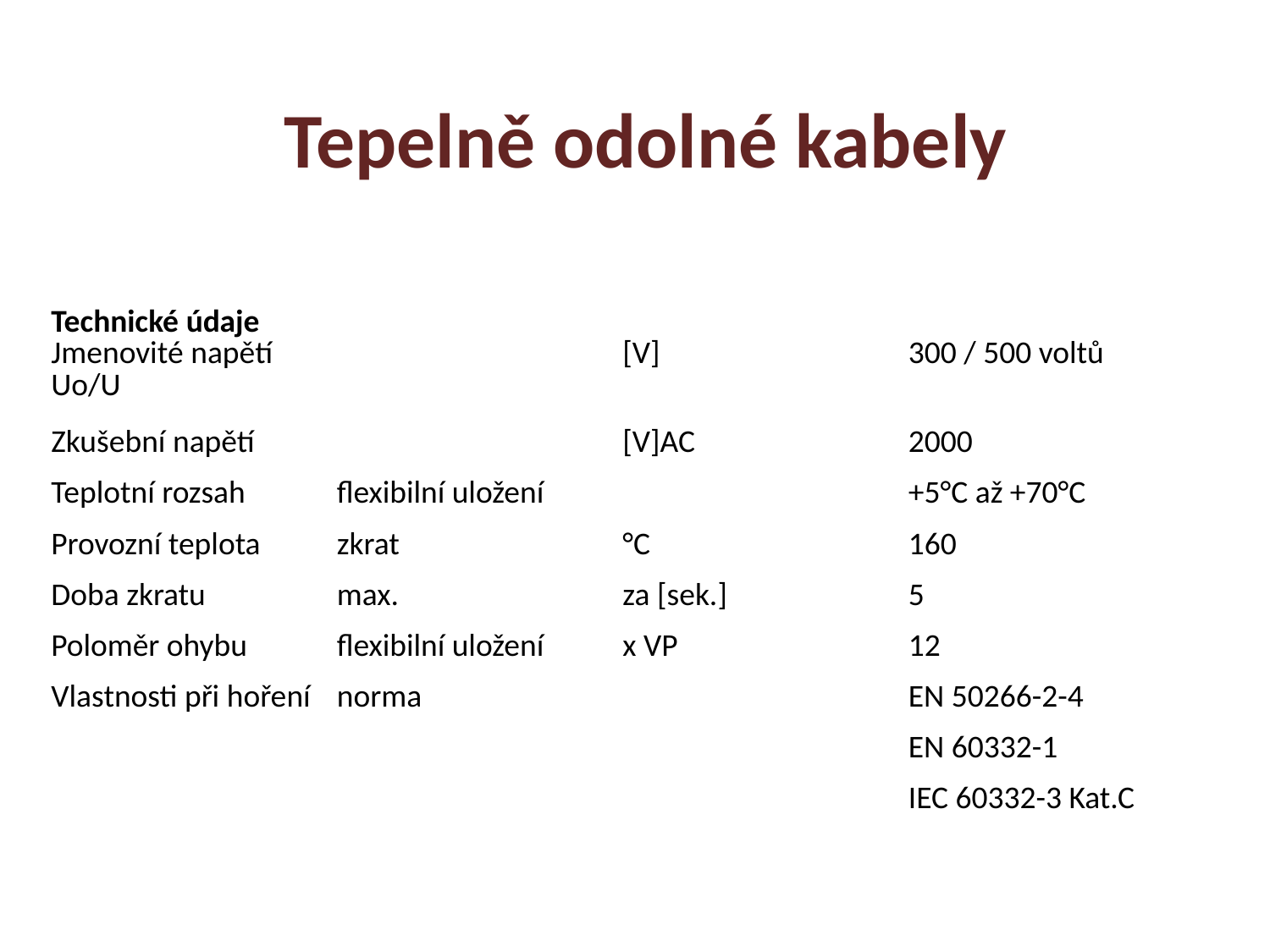

Tepelně odolné kabely
| Technické údaje Jmenovité napětí Uo/U |  | [V] | 300 / 500 voltů |
| --- | --- | --- | --- |
| Zkušební napětí |  | [V]AC | 2000 |
| Teplotní rozsah | flexibilní uložení |  | +5°C až +70°C |
| Provozní teplota | zkrat | °C | 160 |
| Doba zkratu | max. | za [sek.] | 5 |
| Poloměr ohybu | flexibilní uložení | x VP | 12 |
| Vlastnosti při hoření | norma |  | EN 50266-2-4 |
|  |  |  | EN 60332-1 |
|  |  |  | IEC 60332-3 Kat.C |